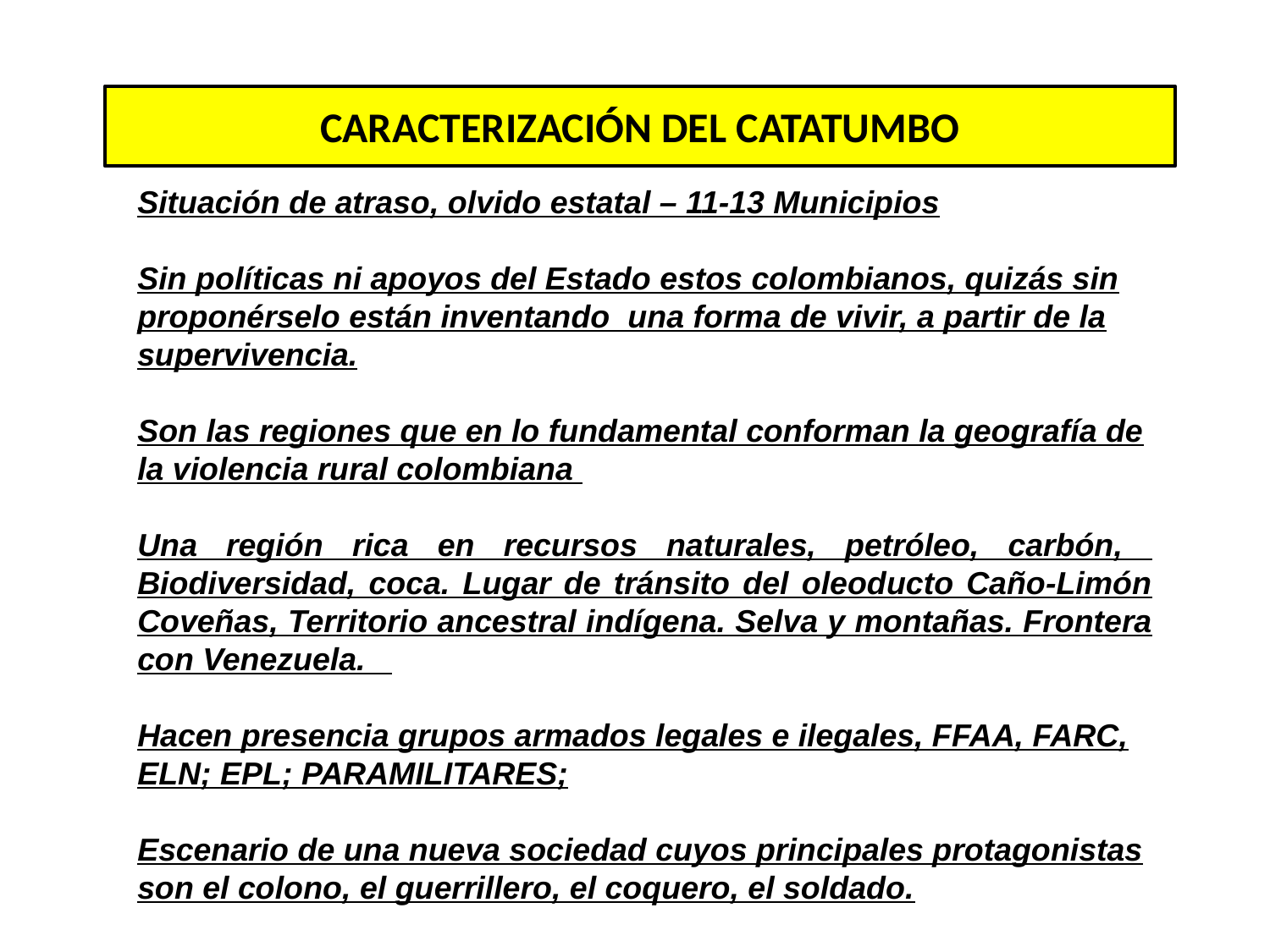

CARACTERIZACIÓN DEL CATATUMBO
Situación de atraso, olvido estatal – 11-13 Municipios

Sin políticas ni apoyos del Estado estos colombianos, quizás sin proponérselo están inventando  una forma de vivir, a partir de la supervivencia.

Son las regiones que en lo fundamental conforman la geografía de la violencia rural colombiana

Una región rica en recursos naturales, petróleo, carbón,  Biodiversidad, coca. Lugar de tránsito del oleoducto Caño-Limón Coveñas, Territorio ancestral indígena. Selva y montañas. Frontera con Venezuela.

Hacen presencia grupos armados legales e ilegales, FFAA, FARC, ELN; EPL; PARAMILITARES;

Escenario de una nueva sociedad cuyos principales protagonistas son el colono, el guerrillero, el coquero, el soldado.